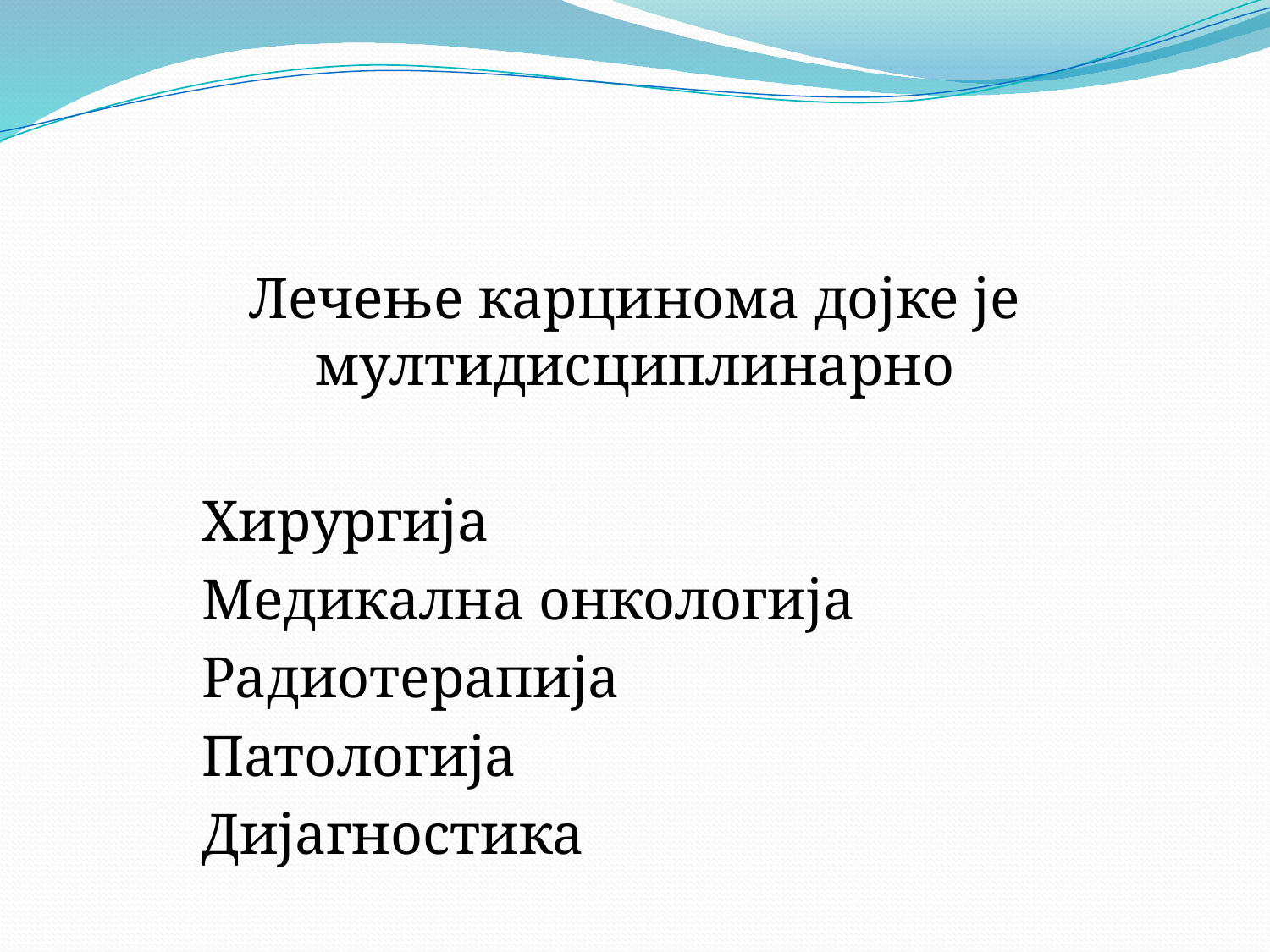

Лечење карцинома дојке је мултидисциплинарно

		Хирургија
		Медикална онкологија
		Радиотерапија
		Патологија
		Дијагностика